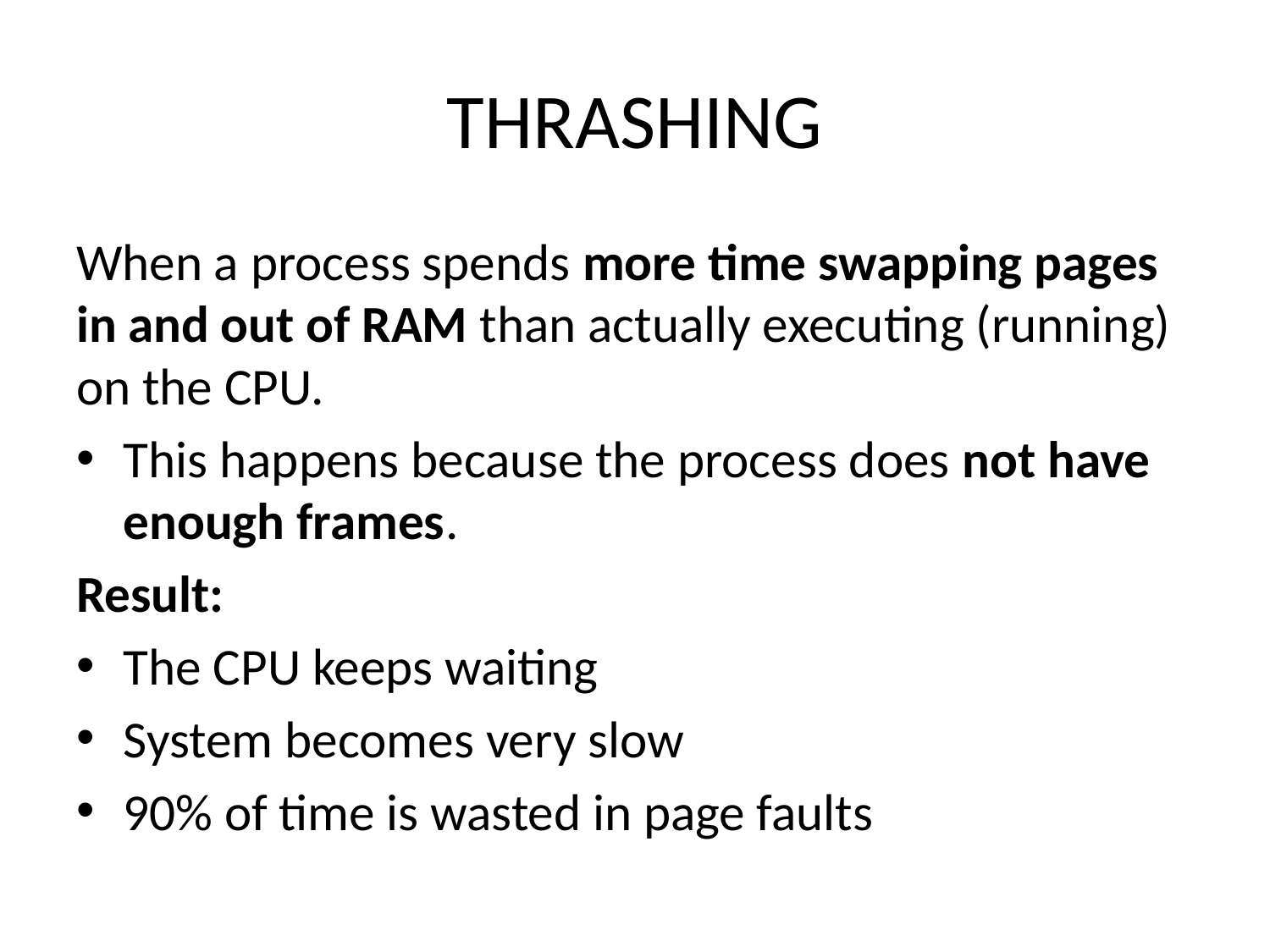

# THRASHING
When a process spends more time swapping pages in and out of RAM than actually executing (running) on the CPU.
This happens because the process does not have enough frames.
Result:
The CPU keeps waiting
System becomes very slow
90% of time is wasted in page faults